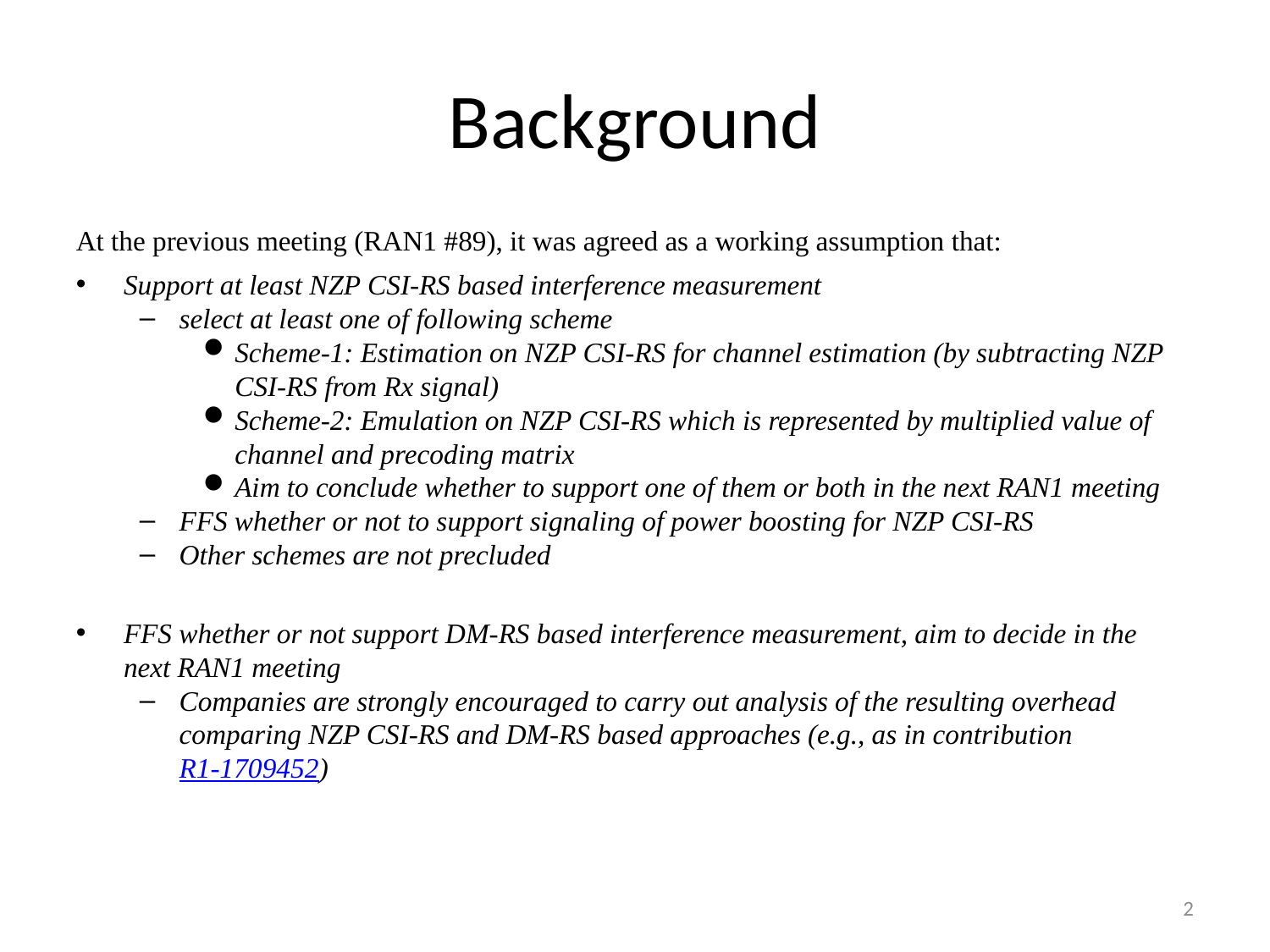

# Background
At the previous meeting (RAN1 #89), it was agreed as a working assumption that:
Support at least NZP CSI-RS based interference measurement
select at least one of following scheme
Scheme-1: Estimation on NZP CSI-RS for channel estimation (by subtracting NZP CSI-RS from Rx signal)
Scheme-2: Emulation on NZP CSI-RS which is represented by multiplied value of channel and precoding matrix
Aim to conclude whether to support one of them or both in the next RAN1 meeting
FFS whether or not to support signaling of power boosting for NZP CSI-RS
Other schemes are not precluded

FFS whether or not support DM-RS based interference measurement, aim to decide in the next RAN1 meeting
Companies are strongly encouraged to carry out analysis of the resulting overhead comparing NZP CSI-RS and DM-RS based approaches (e.g., as in contribution R1-1709452)
2